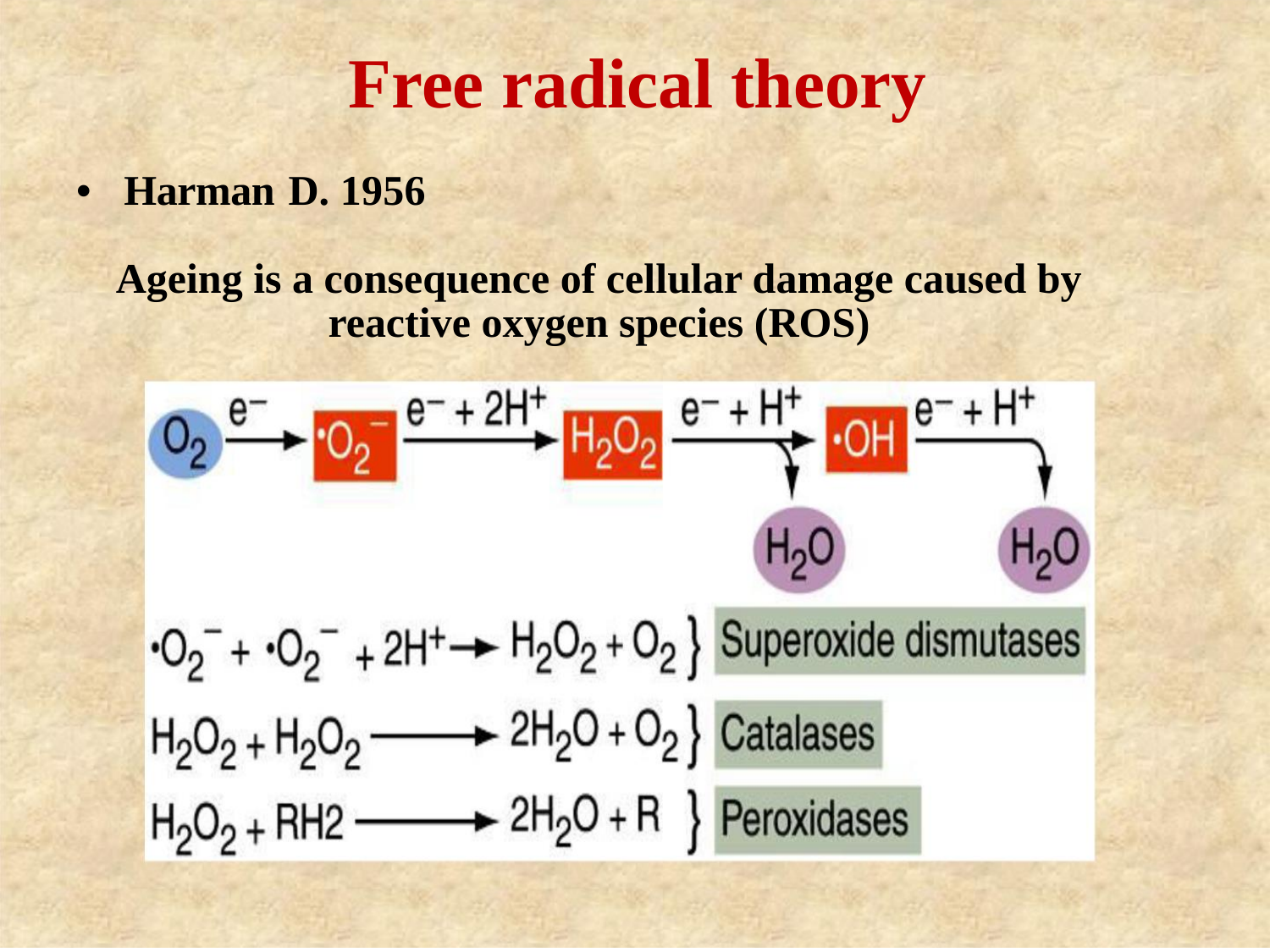

Free radical theory
• Harman D. 1956

Ageing is a consequence of cellular damage caused by reactive oxygen species (ROS)